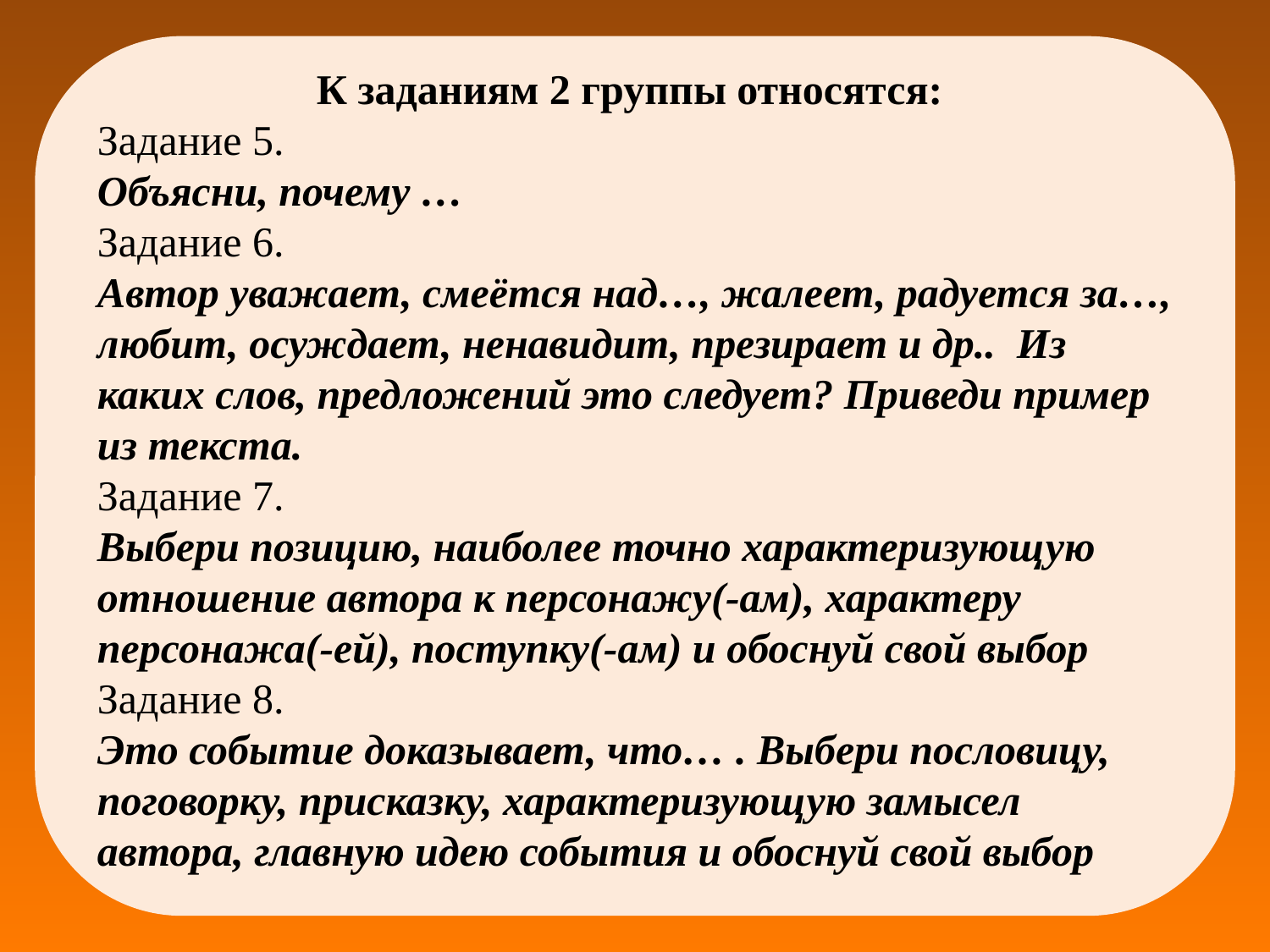

К заданиям 2 группы относятся:
Задание 5.
Объясни, почему …
Задание 6.
Автор уважает, смеётся над…, жалеет, радуется за…, любит, осуждает, ненавидит, презирает и др..  Из каких слов, предложений это следует? Приведи пример из текста.
Задание 7.
Выбери позицию, наиболее точно характеризующую отношение автора к персонажу(-ам), характеру персонажа(-ей), поступку(-ам) и обоснуй свой выбор
Задание 8.
Это событие доказывает, что… . Выбери пословицу, поговорку, присказку, характеризующую замысел автора, главную идею события и обоснуй свой выбор